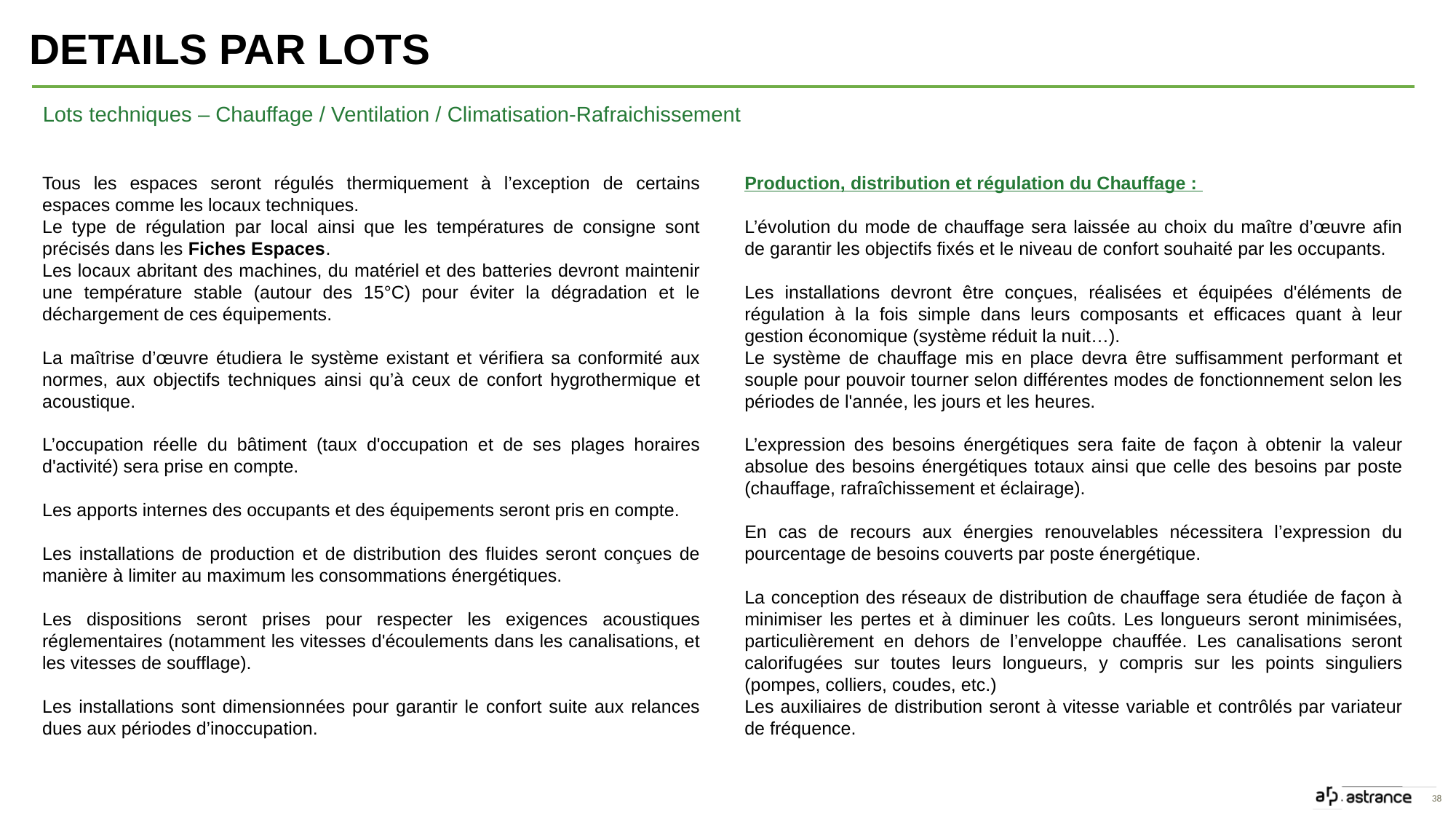

Details par lots
Lots techniques – Chauffage / Ventilation / Climatisation-Rafraichissement
Tous les espaces seront régulés thermiquement à l’exception de certains espaces comme les locaux techniques.
Le type de régulation par local ainsi que les températures de consigne sont précisés dans les Fiches Espaces.
Les locaux abritant des machines, du matériel et des batteries devront maintenir une température stable (autour des 15°C) pour éviter la dégradation et le déchargement de ces équipements.

La maîtrise d’œuvre étudiera le système existant et vérifiera sa conformité aux normes, aux objectifs techniques ainsi qu’à ceux de confort hygrothermique et acoustique.

L’occupation réelle du bâtiment (taux d'occupation et de ses plages horaires d'activité) sera prise en compte.

Les apports internes des occupants et des équipements seront pris en compte.

Les installations de production et de distribution des fluides seront conçues de manière à limiter au maximum les consommations énergétiques.

Les dispositions seront prises pour respecter les exigences acoustiques réglementaires (notamment les vitesses d'écoulements dans les canalisations, et les vitesses de soufflage).

Les installations sont dimensionnées pour garantir le confort suite aux relances dues aux périodes d’inoccupation.

Production, distribution et régulation du Chauffage :

L’évolution du mode de chauffage sera laissée au choix du maître d’œuvre afin de garantir les objectifs fixés et le niveau de confort souhaité par les occupants.

Les installations devront être conçues, réalisées et équipées d'éléments de régulation à la fois simple dans leurs composants et efficaces quant à leur gestion économique (système réduit la nuit…).
Le système de chauffage mis en place devra être suffisamment performant et souple pour pouvoir tourner selon différentes modes de fonctionnement selon les périodes de l'année, les jours et les heures.

L’expression des besoins énergétiques sera faite de façon à obtenir la valeur absolue des besoins énergétiques totaux ainsi que celle des besoins par poste (chauffage, rafraîchissement et éclairage).

En cas de recours aux énergies renouvelables nécessitera l’expression du pourcentage de besoins couverts par poste énergétique.

La conception des réseaux de distribution de chauffage sera étudiée de façon à minimiser les pertes et à diminuer les coûts. Les longueurs seront minimisées, particulièrement en dehors de l’enveloppe chauffée. Les canalisations seront calorifugées sur toutes leurs longueurs, y compris sur les points singuliers (pompes, colliers, coudes, etc.)
Les auxiliaires de distribution seront à vitesse variable et contrôlés par variateur de fréquence.

38